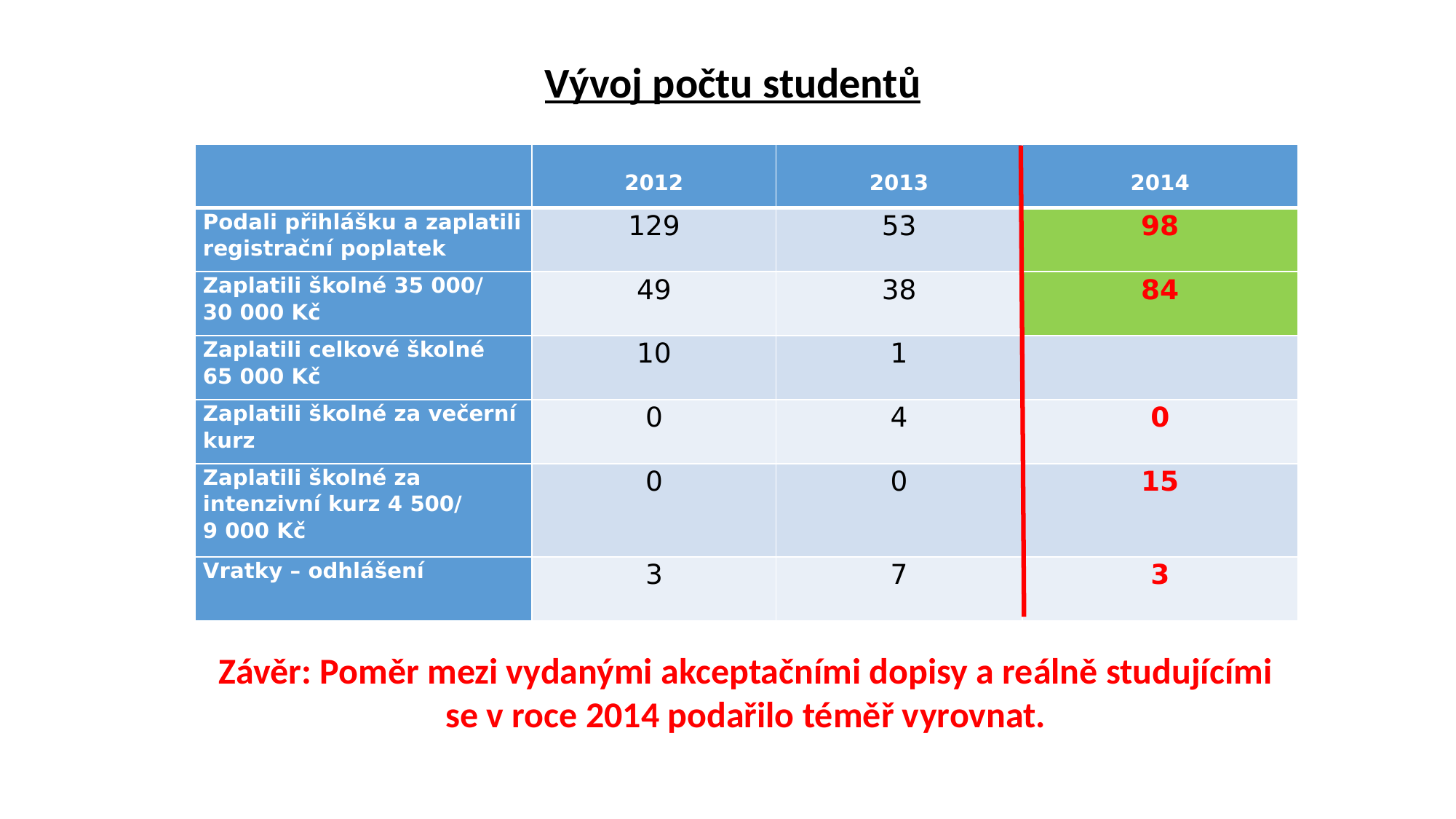

Vývoj počtu studentů

|  | 2012 | 2013 | 2014 |
| --- | --- | --- | --- |
| Podali přihlášku a zaplatili registrační poplatek | 129 | 53 | 98 |
| Zaplatili školné 35 000/ 30 000 Kč | 49 | 38 | 84 |
| Zaplatili celkové školné 65 000 Kč | 10 | 1 |  |
| Zaplatili školné za večerní kurz | 0 | 4 | 0 |
| Zaplatili školné za intenzivní kurz 4 500/ 9 000 Kč | 0 | 0 | 15 |
| Vratky – odhlášení | 3 | 7 | 3 |
Závěr: Poměr mezi vydanými akceptačními dopisy a reálně studujícími se v roce 2014 podařilo téměř vyrovnat.